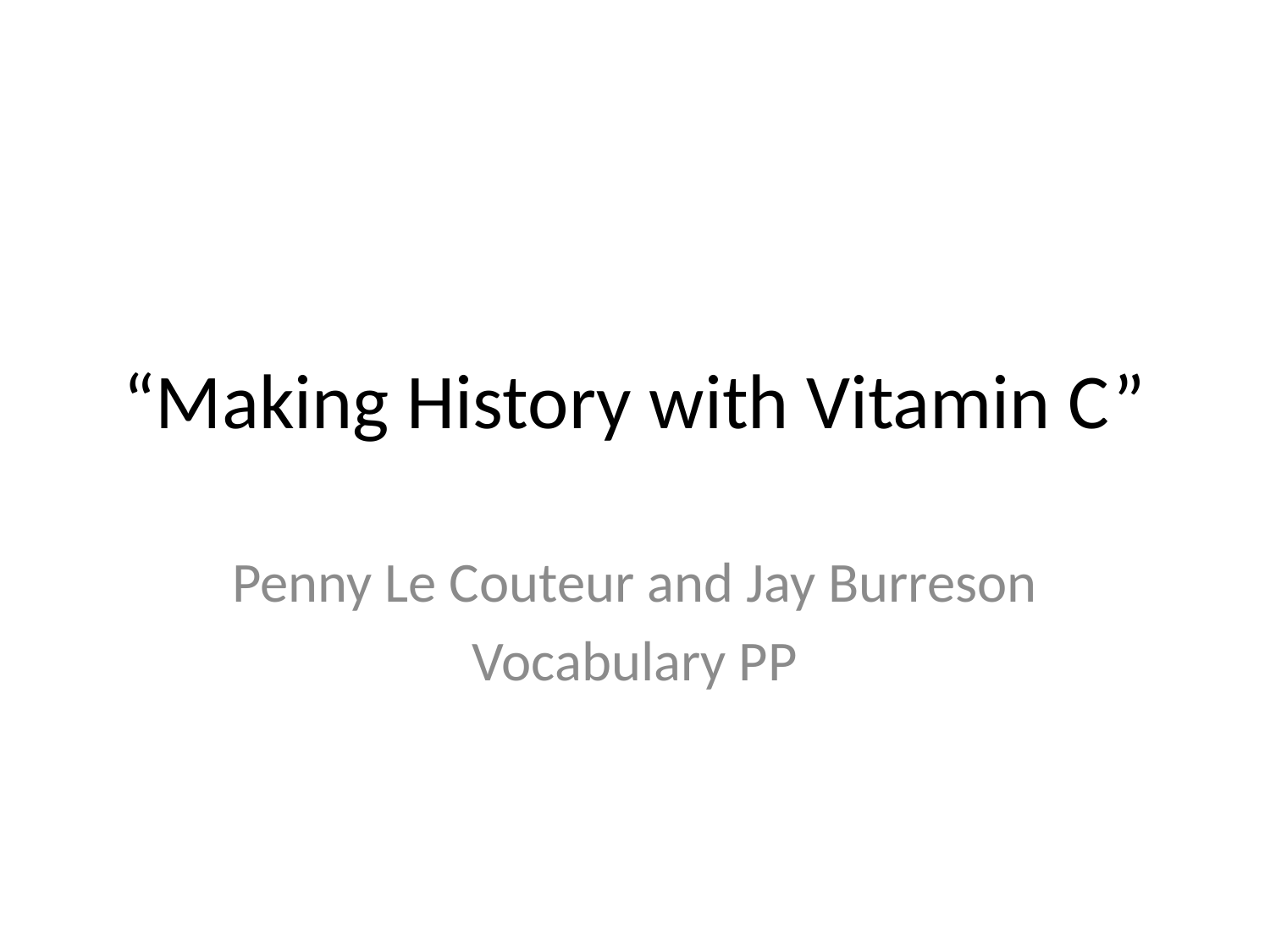

# “Making History with Vitamin C”
Penny Le Couteur and Jay Burreson
Vocabulary PP